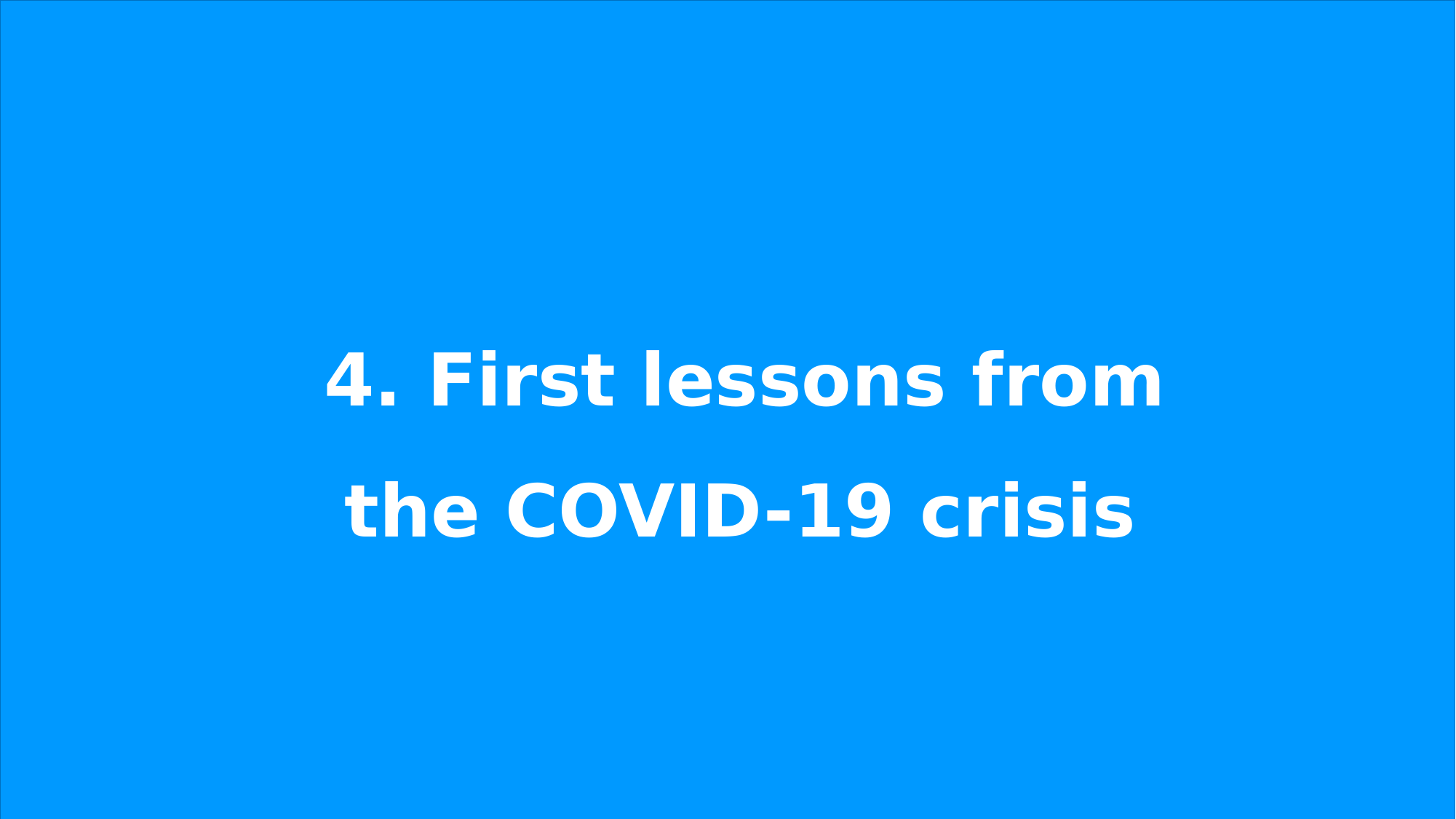

4. First lessons from
 the COVID-19 crisis